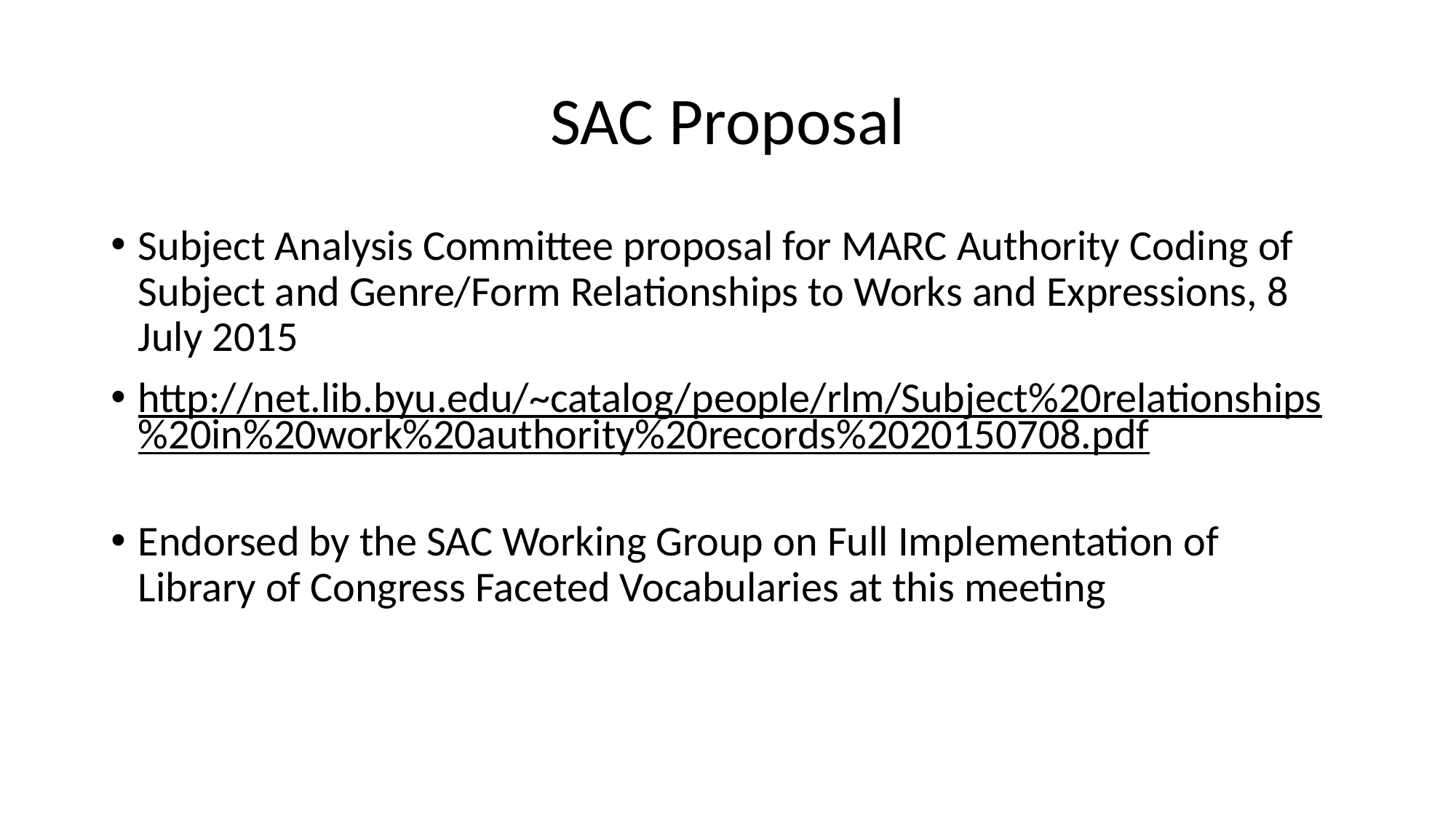

# SAC Proposal
Subject Analysis Committee proposal for MARC Authority Coding of Subject and Genre/Form Relationships to Works and Expressions, 8 July 2015
http://net.lib.byu.edu/~catalog/people/rlm/Subject%20relationships%20in%20work%20authority%20records%2020150708.pdf
Endorsed by the SAC Working Group on Full Implementation of Library of Congress Faceted Vocabularies at this meeting